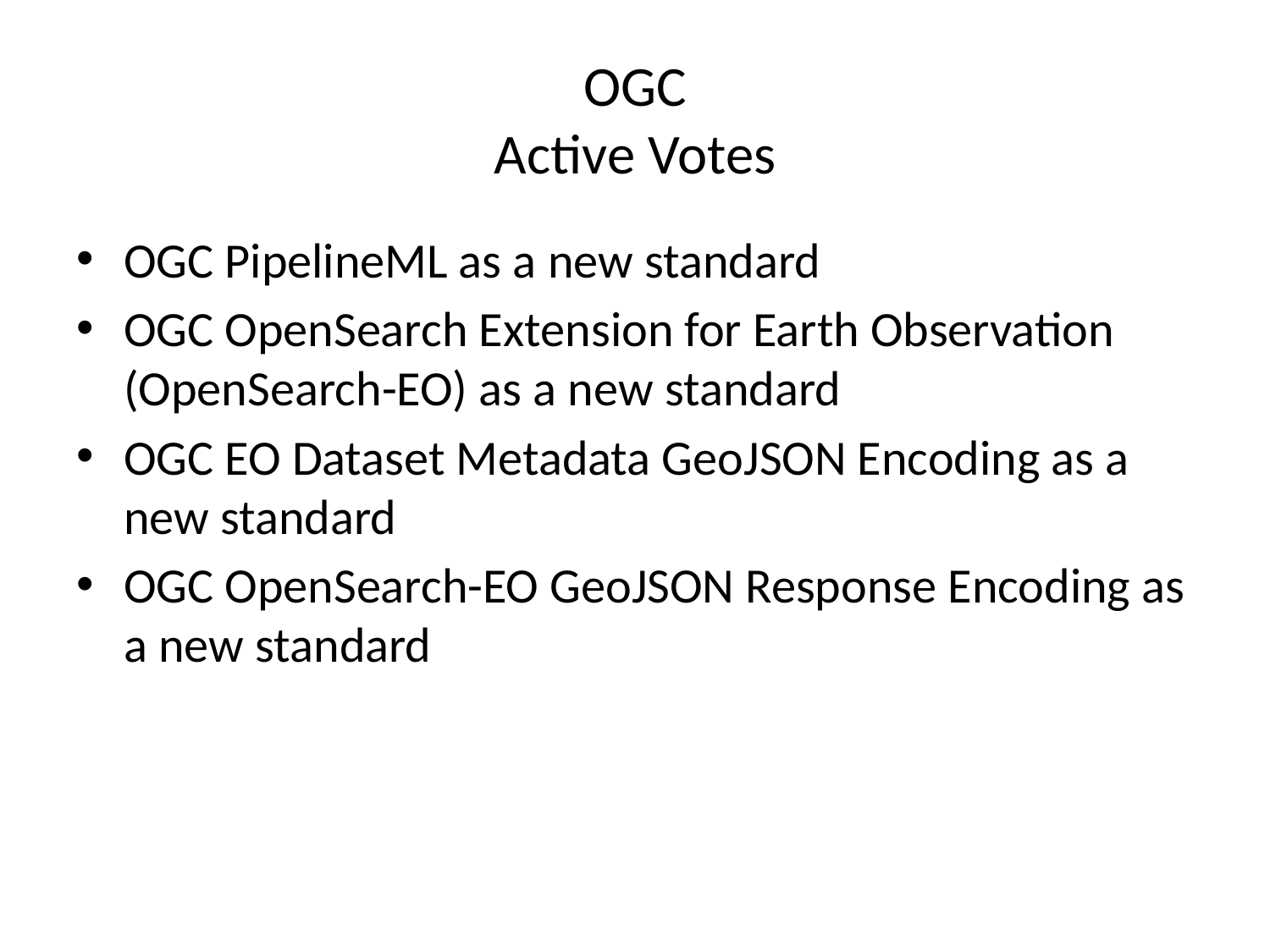

# OGC Active Votes
OGC PipelineML as a new standard
OGC OpenSearch Extension for Earth Observation (OpenSearch-EO) as a new standard
OGC EO Dataset Metadata GeoJSON Encoding as a new standard
OGC OpenSearch-EO GeoJSON Response Encoding as a new standard